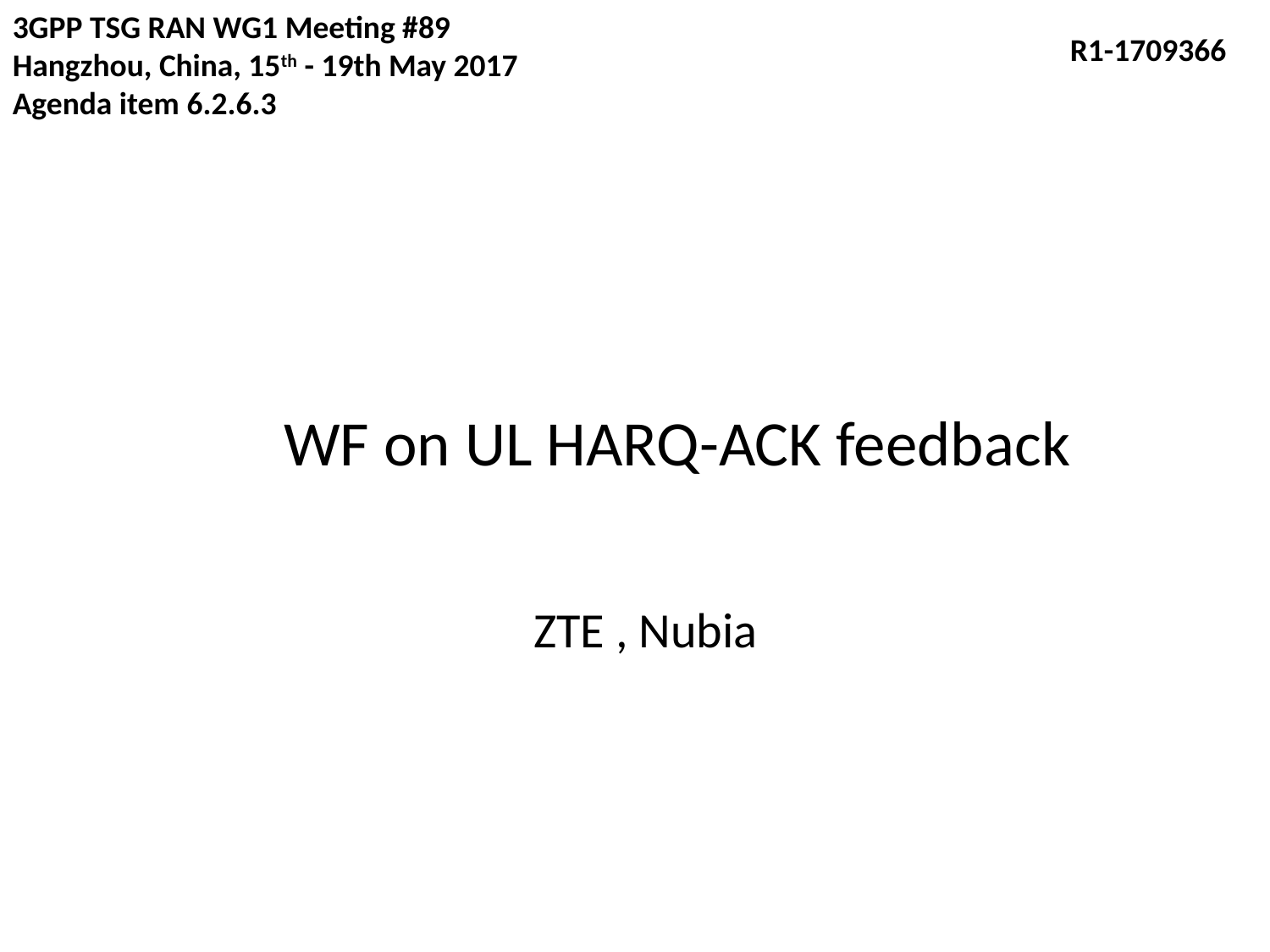

3GPP TSG RAN WG1 Meeting #89
Hangzhou, China, 15th - 19th May 2017
Agenda item 6.2.6.3
R1-1709366
# WF on UL HARQ-ACK feedback
ZTE , Nubia